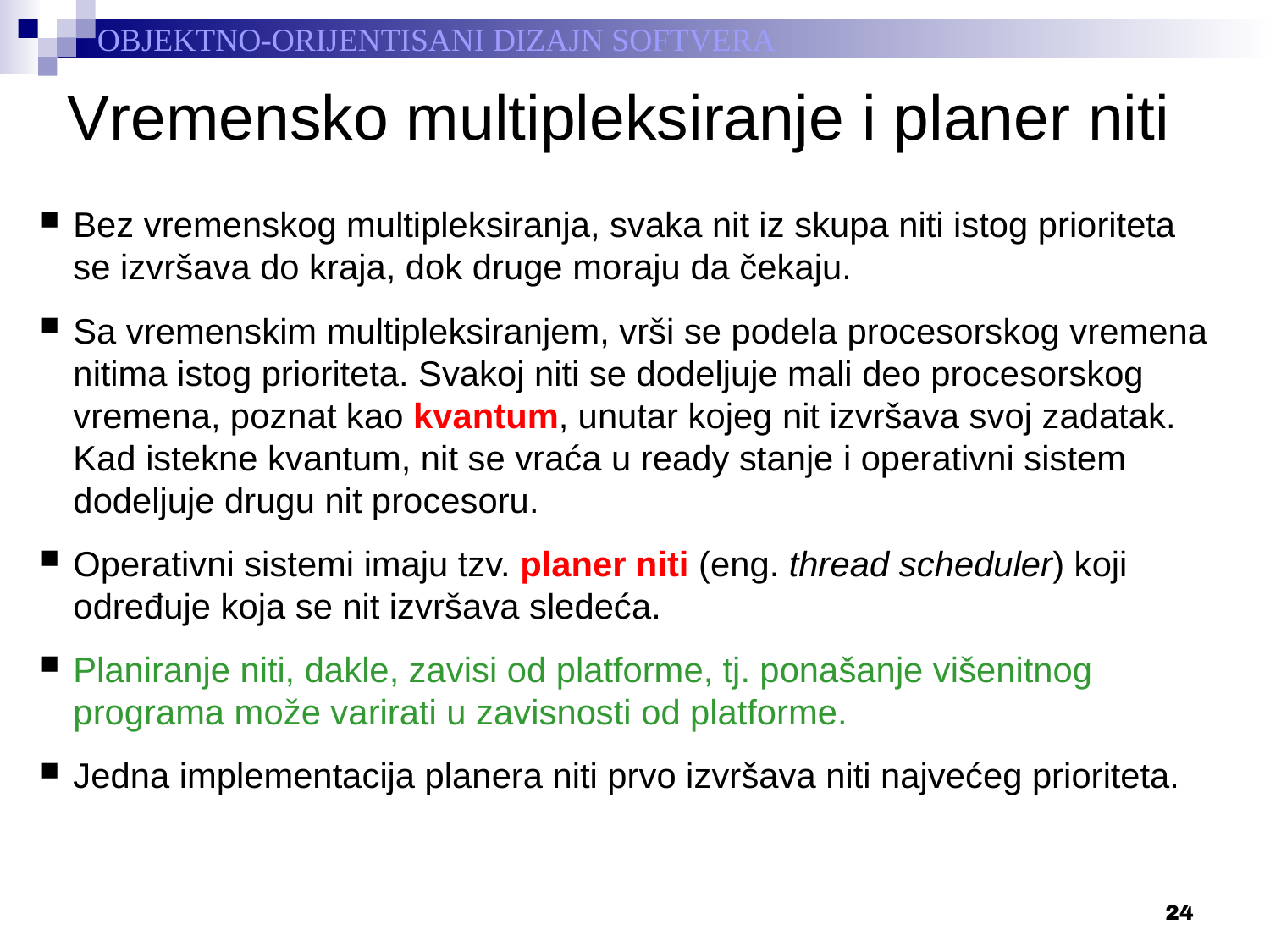

# Vremensko multipleksiranje i planer niti
Bez vremenskog multipleksiranja, svaka nit iz skupa niti istog prioriteta se izvršava do kraja, dok druge moraju da čekaju.
Sa vremenskim multipleksiranjem, vrši se podela procesorskog vremena nitima istog prioriteta. Svakoj niti se dodeljuje mali deo procesorskog vremena, poznat kao kvantum, unutar kojeg nit izvršava svoj zadatak. Kad istekne kvantum, nit se vraća u ready stanje i operativni sistem dodeljuje drugu nit procesoru.
Operativni sistemi imaju tzv. planer niti (eng. thread scheduler) koji određuje koja se nit izvršava sledeća.
Planiranje niti, dakle, zavisi od platforme, tj. ponašanje višenitnog programa može varirati u zavisnosti od platforme.
Jedna implementacija planera niti prvo izvršava niti najvećeg prioriteta.
24